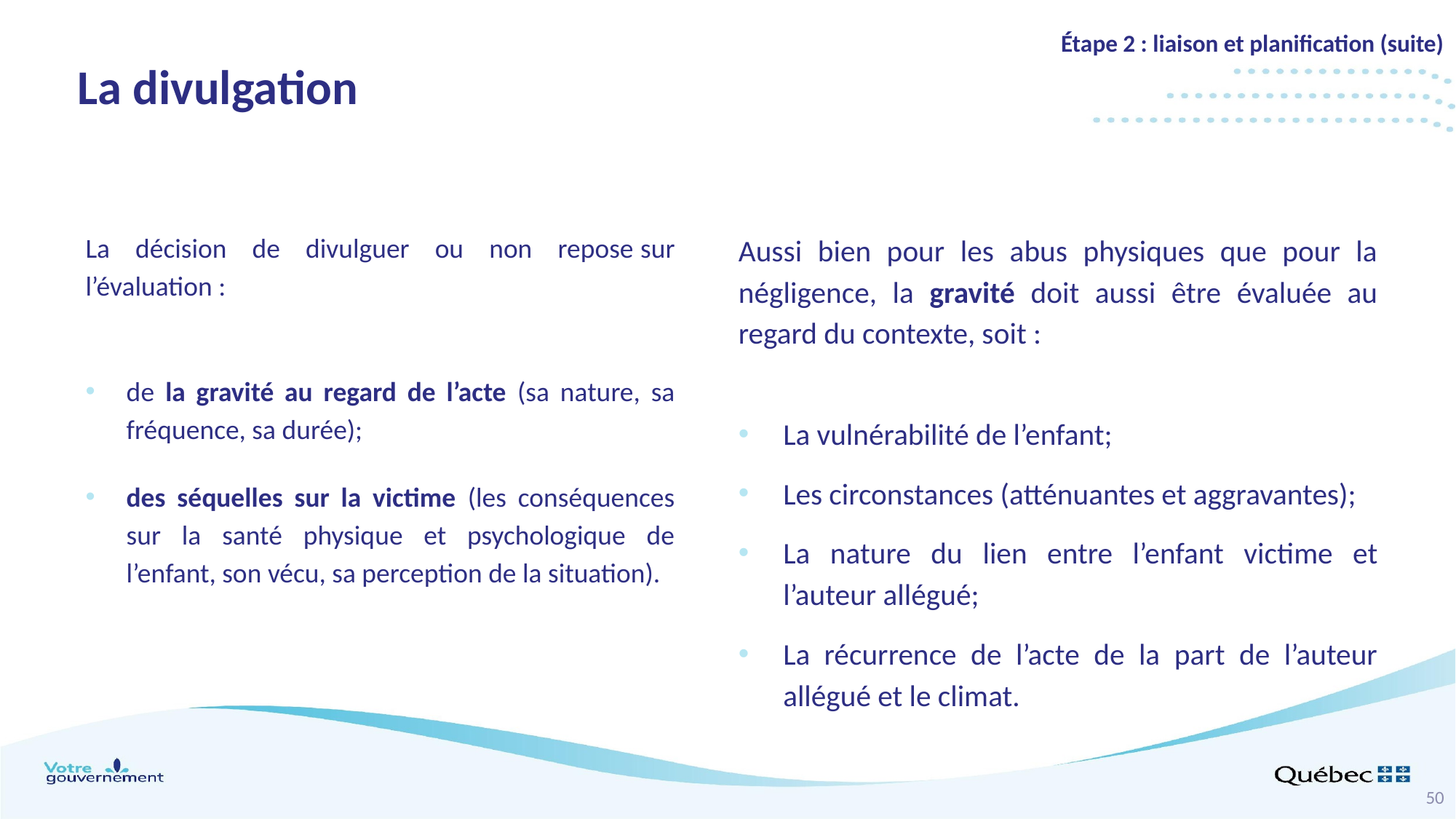

Étape 2 : liaison et planification (suite)
# La divulgation
La décision de divulguer ou non repose sur l’évaluation :

de la gravité au regard de l’acte (sa nature, sa fréquence, sa durée);
des séquelles sur la victime (les conséquences sur la santé physique et psychologique de l’enfant, son vécu, sa perception de la situation).

Aussi bien pour les abus physiques que pour la négligence, la gravité doit aussi être évaluée au regard du contexte, soit :

La vulnérabilité de l’enfant;
Les circonstances (atténuantes et aggravantes);
La nature du lien entre l’enfant victime et l’auteur allégué;
La récurrence de l’acte de la part de l’auteur allégué et le climat.

50